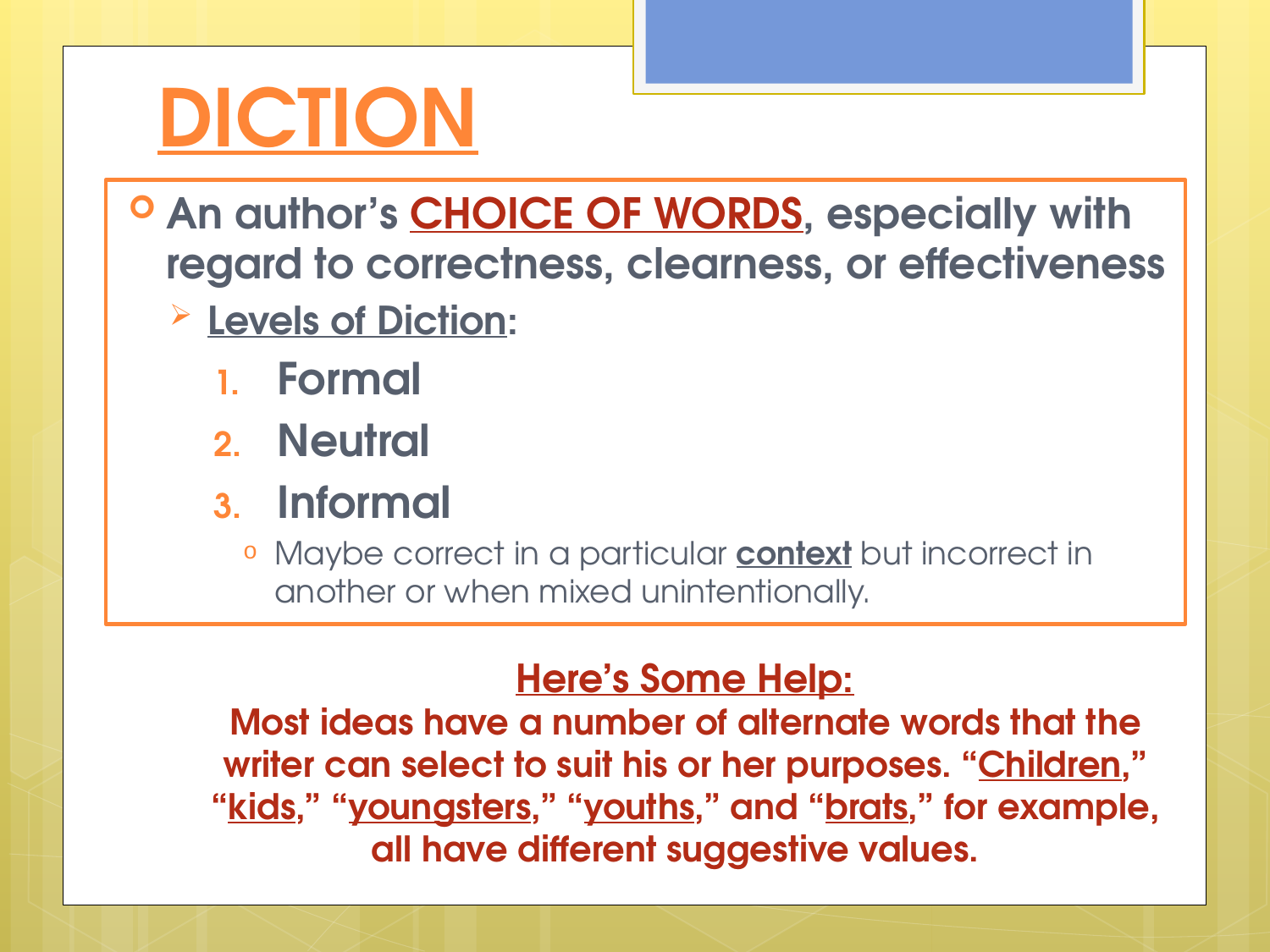

# DICTION
An author’s CHOICE OF WORDS, especially with regard to correctness, clearness, or effectiveness
Levels of Diction:
Formal
Neutral
Informal
Maybe correct in a particular context but incorrect in another or when mixed unintentionally.
Here’s Some Help:
Most ideas have a number of alternate words that the writer can select to suit his or her purposes. “Children,” “kids,” “youngsters,” “youths,” and “brats,” for example, all have different suggestive values.